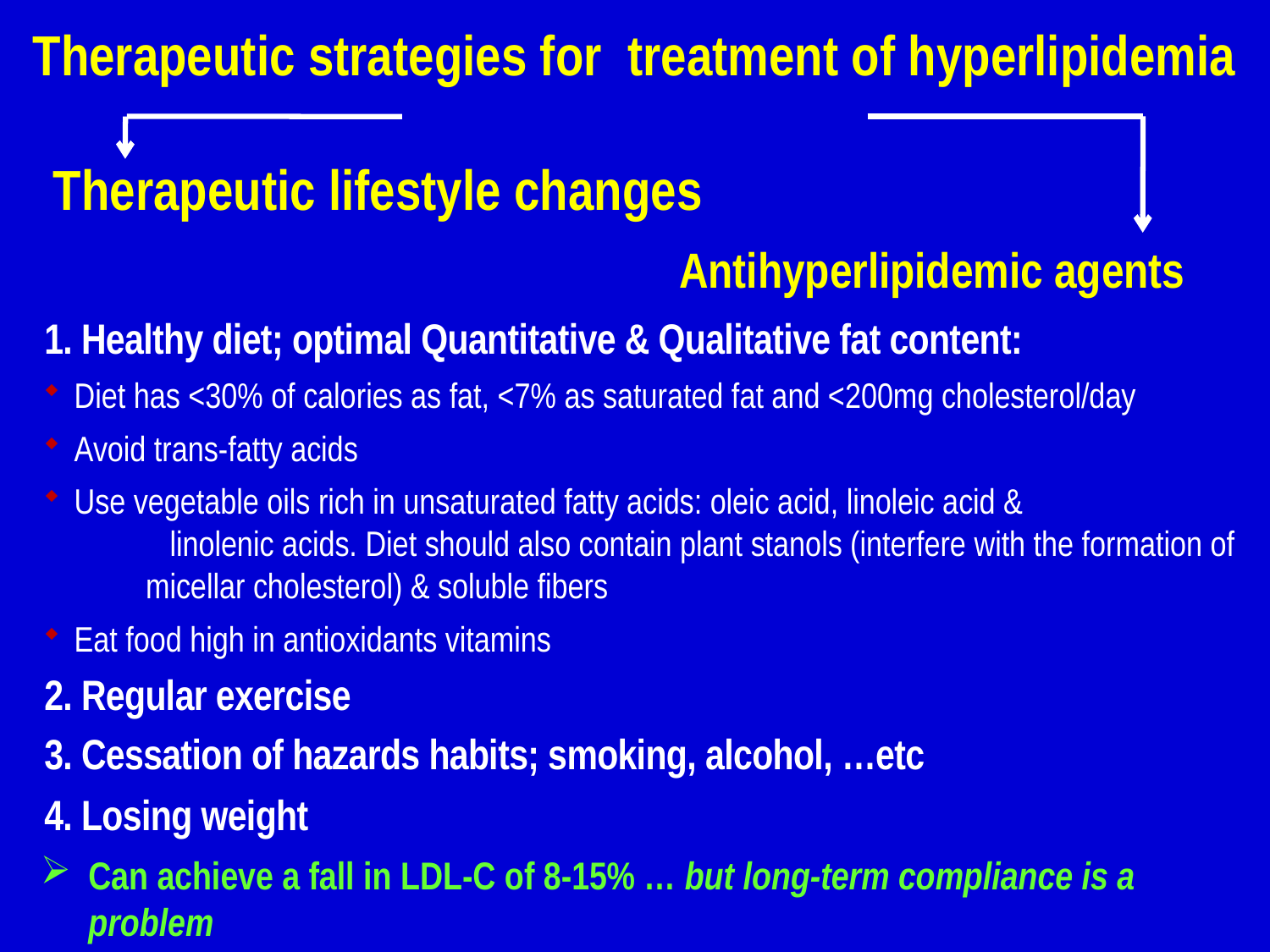

Therapeutic strategies for  treatment of hyperlipidemia
Therapeutic lifestyle changes
Antihyperlipidemic agents
1. Healthy diet; optimal Quantitative & Qualitative fat content:
Diet has <30% of calories as fat, <7% as saturated fat and <200mg cholesterol/day
Avoid trans-fatty acids
Use vegetable oils rich in unsaturated fatty acids: oleic acid, linoleic acid &
   linolenic acids. Diet should also contain plant stanols (interfere with the formation of micellar cholesterol) & soluble fibers
Eat food high in antioxidants vitamins
2. Regular exercise
3. Cessation of hazards habits; smoking, alcohol, …etc
4. Losing weight
Can achieve a fall in LDL-C of 8-15% … but long-term compliance is a problem